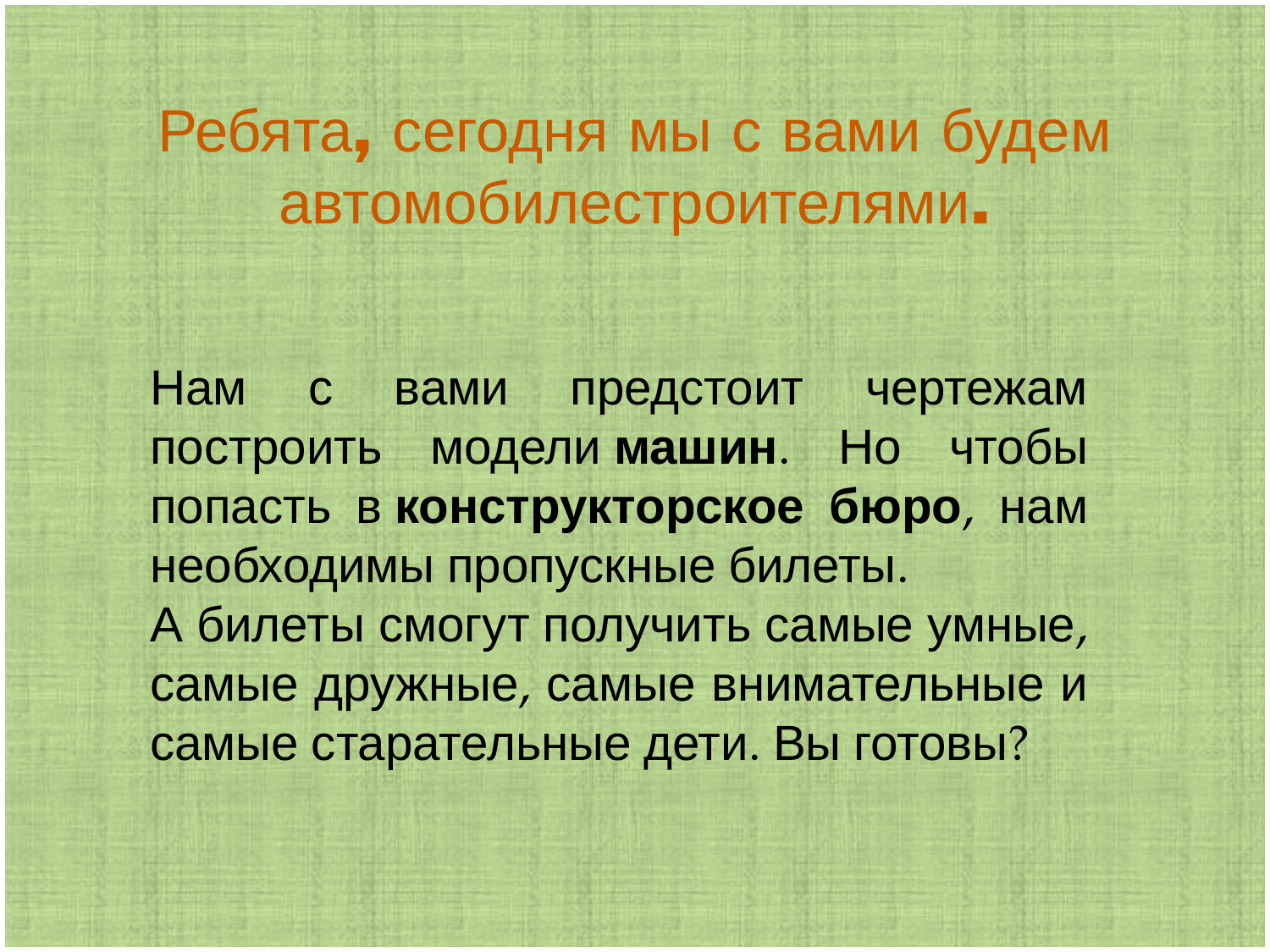

# Ребята, сегодня мы с вами будем автомобилестроителями.
Нам с вами предстоит чертежам построить модели машин. Но чтобы попасть в конструкторское бюро, нам необходимы пропускные билеты.
А билеты смогут получить самые умные, самые дружные, самые внимательные и самые старательные дети. Вы готовы?